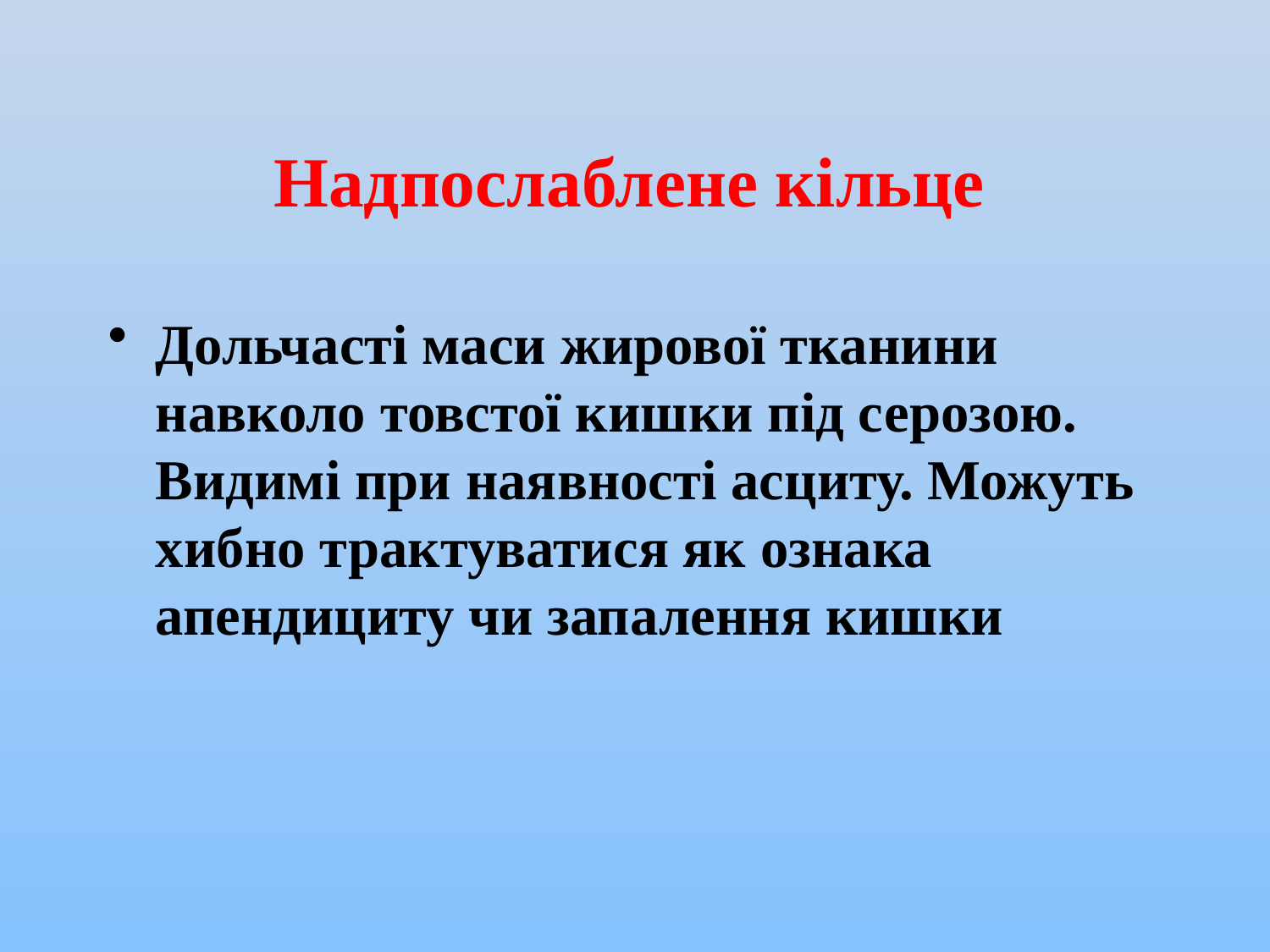

# Надпослаблене кільце
Дольчасті маси жирової тканини навколо товстої кишки під серозою. Видимі при наявності асциту. Можуть хибно трактуватися як ознака апендициту чи запалення кишки